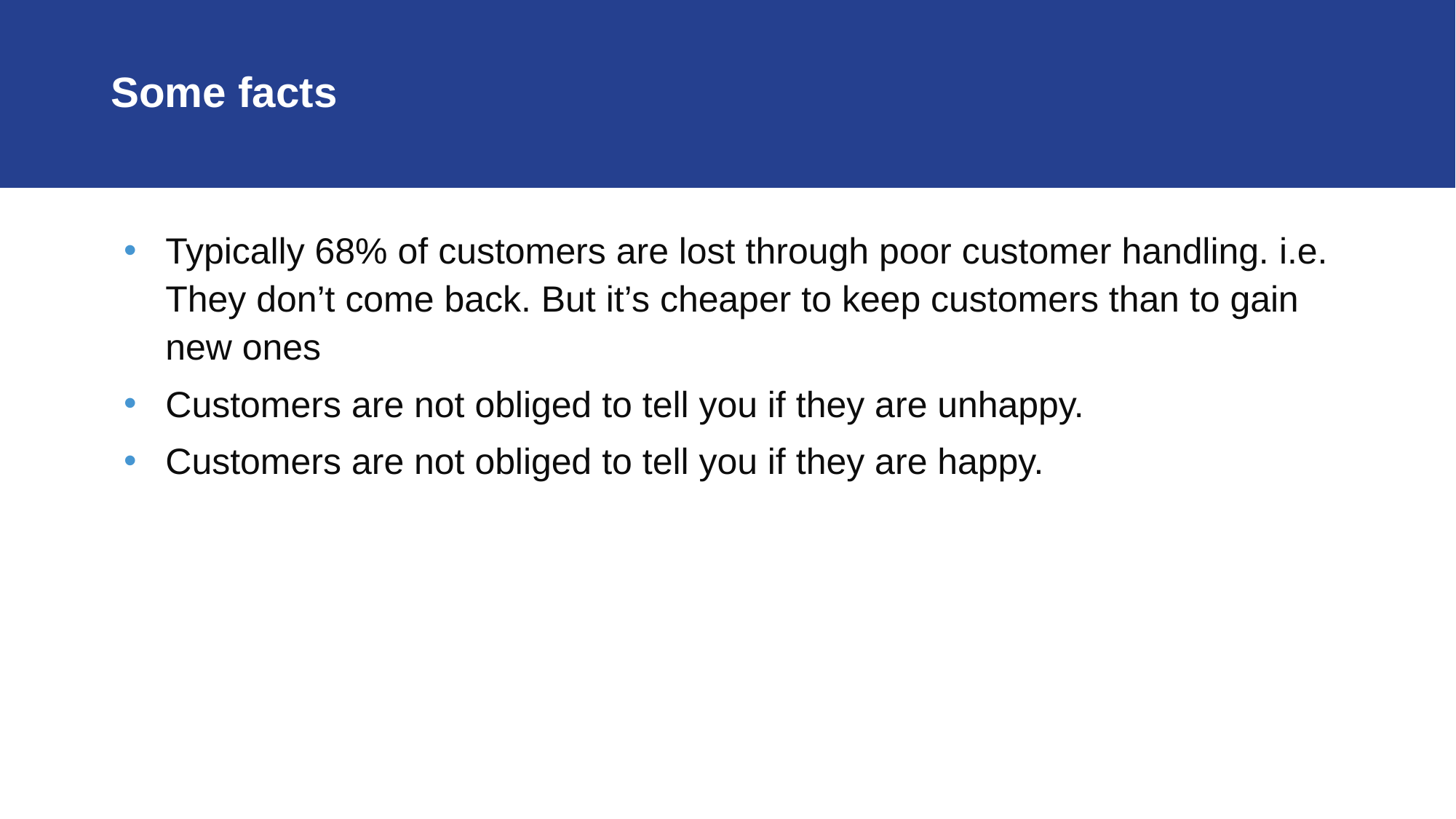

# Some facts
Typically 68% of customers are lost through poor customer handling. i.e. They don’t come back. But it’s cheaper to keep customers than to gain new ones
Customers are not obliged to tell you if they are unhappy.
Customers are not obliged to tell you if they are happy.